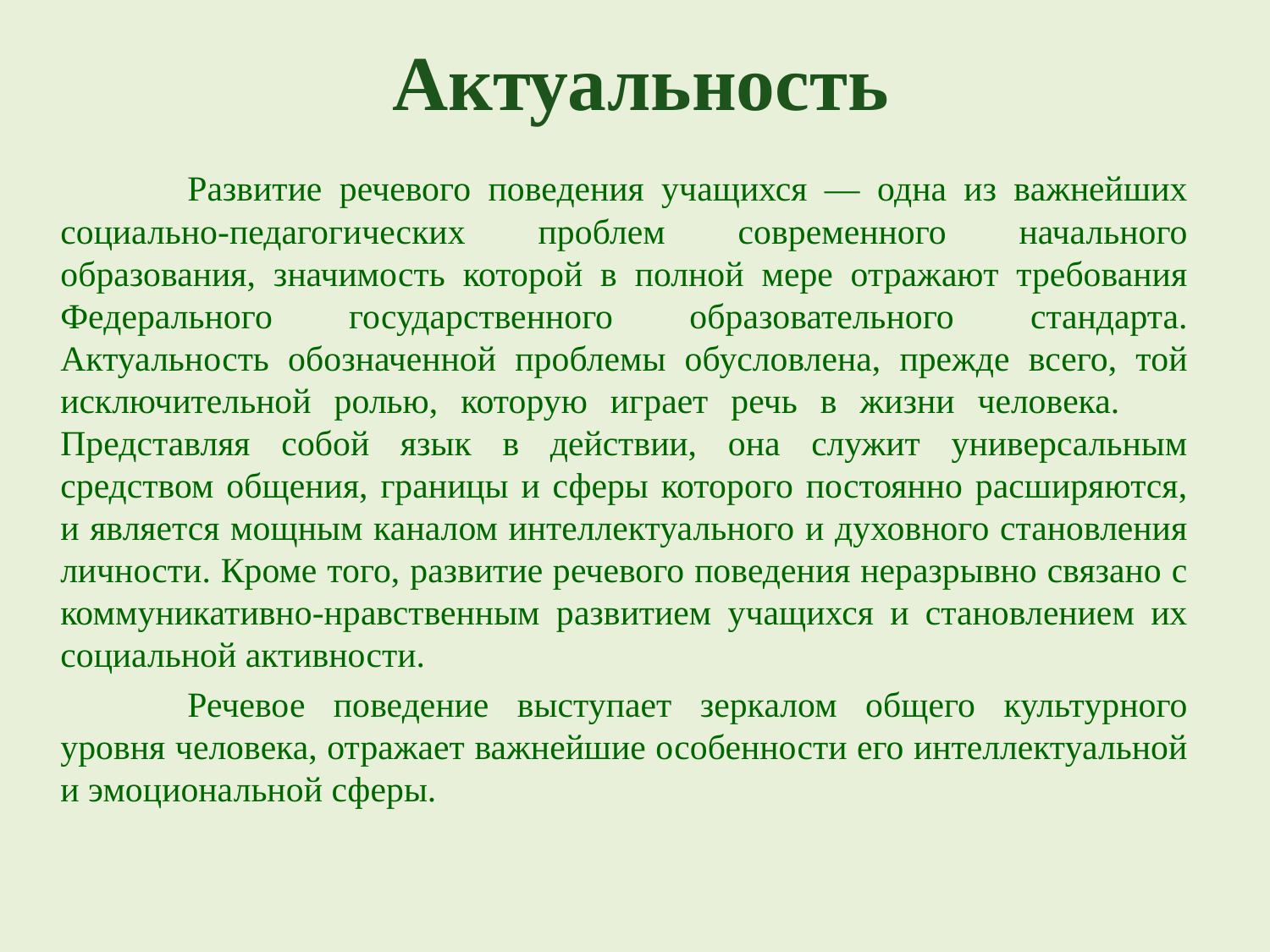

# Актуальность

		Развитие речевого поведения учащихся — одна из важнейших социально-педагогических проблем современного начального образования, значимость которой в полной мере отражают требования Федерального государственного образовательного стандарта. Актуальность обозначенной проблемы обусловлена, прежде всего, той исключительной ролью, которую играет речь в жизни человека. 	Представляя собой язык в действии, она служит универсальным средством общения, границы и сферы которого постоянно расширяются, и является мощным каналом интеллектуального и духовного становления личности. Кроме того, развитие речевого поведения неразрывно связано с коммуникативно-нравственным развитием учащихся и становлением их социальной активности.
		Речевое поведение выступает зеркалом общего культурного уровня человека, отражает важнейшие особенности его интеллектуальной и эмоциональной сферы.